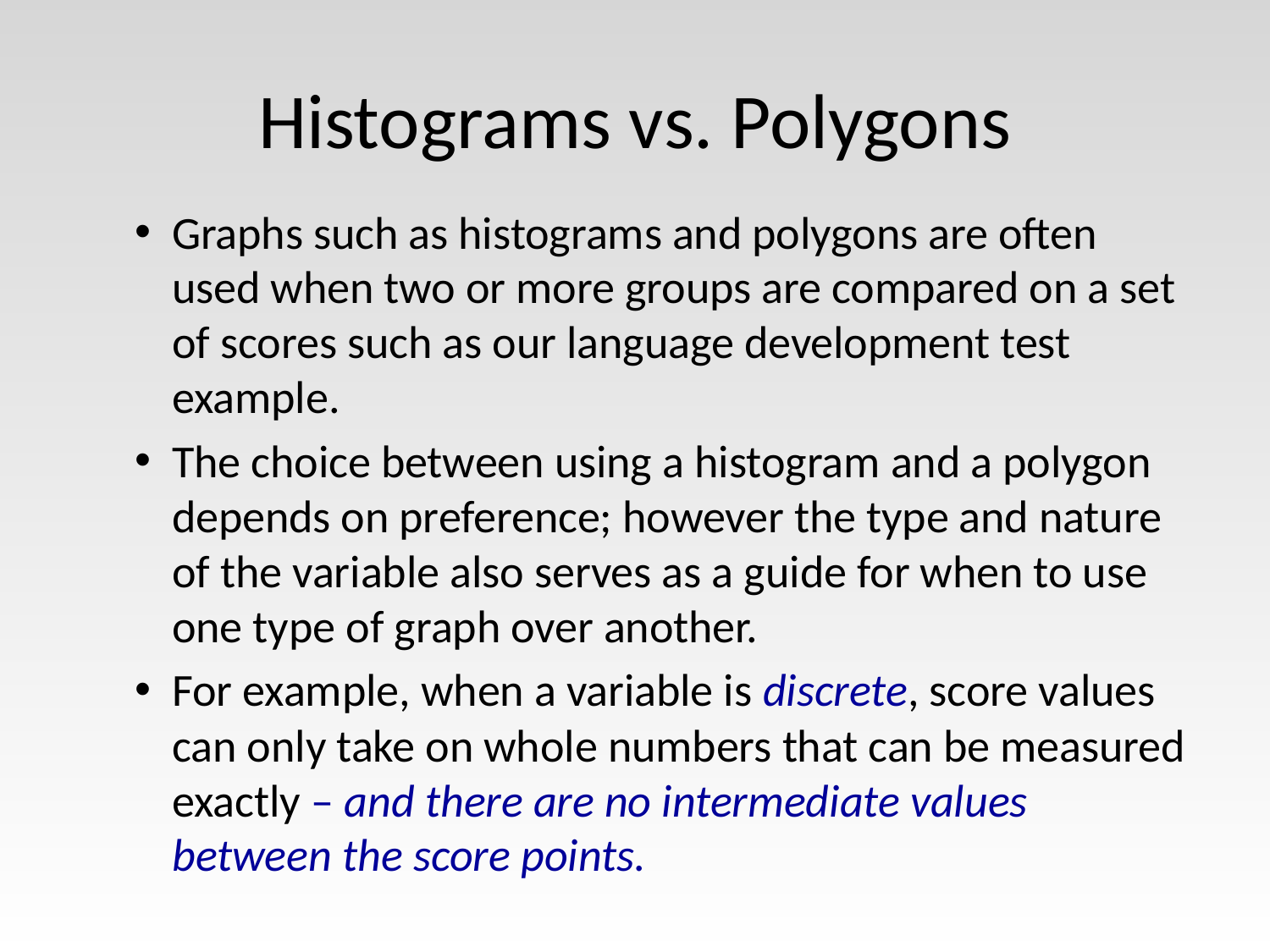

# Histograms vs. Polygons
Graphs such as histograms and polygons are often used when two or more groups are compared on a set of scores such as our language development test example.
The choice between using a histogram and a polygon depends on preference; however the type and nature of the variable also serves as a guide for when to use one type of graph over another.
For example, when a variable is discrete, score values can only take on whole numbers that can be measured exactly – and there are no intermediate values between the score points.